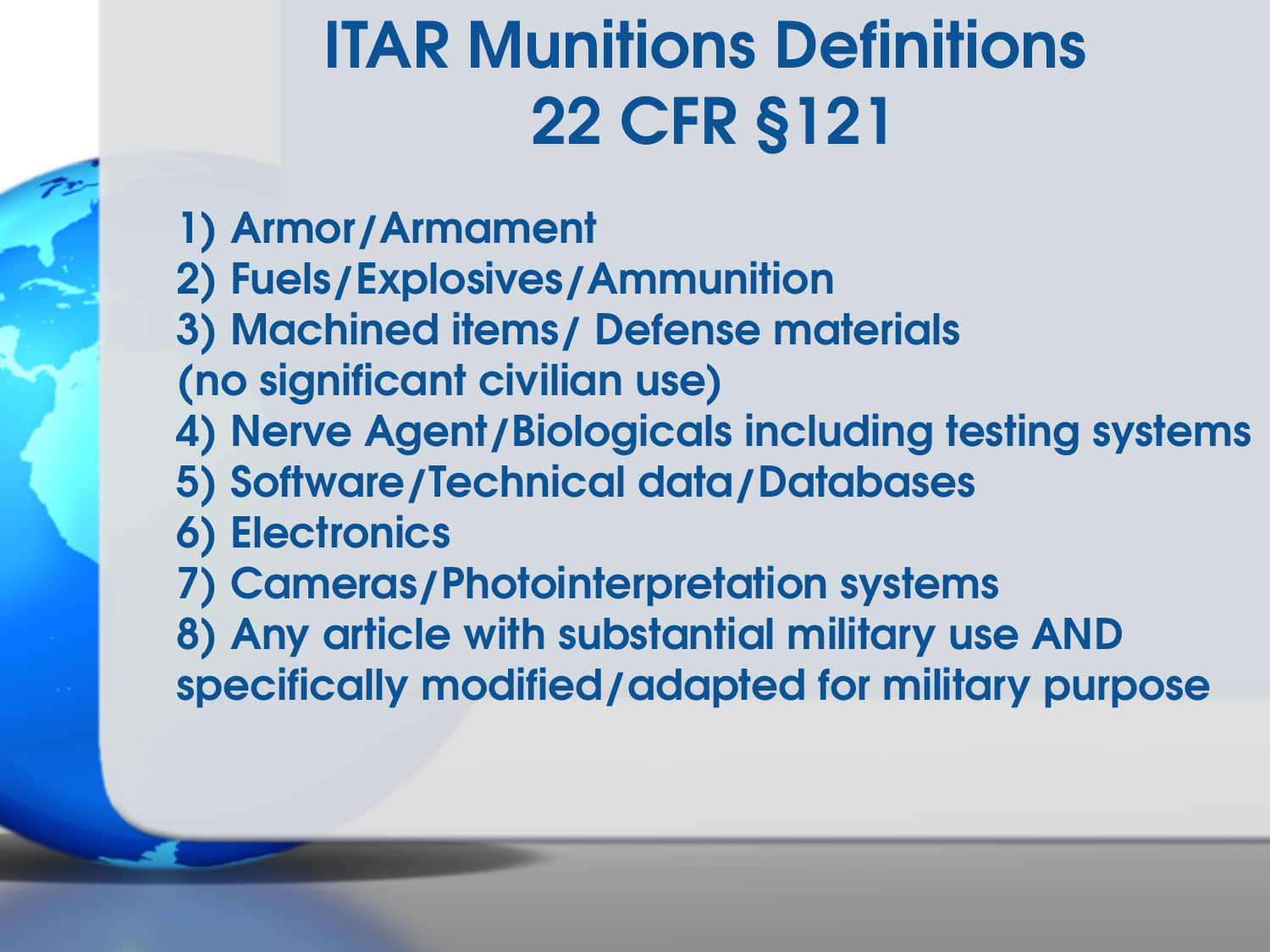

ITAR Munitions Definitions
22 CFR §121
1) Armor/Armament
2) Fuels/Explosives/Ammunition
3) Machined items/ Defense materials
(no significant civilian use)
4) Nerve Agent/Biologicals including testing systems
5) Software/Technical data/Databases
6) Electronics
7) Cameras/Photointerpretation systems
8) Any article with substantial military use AND specifically modified/adapted for military purpose